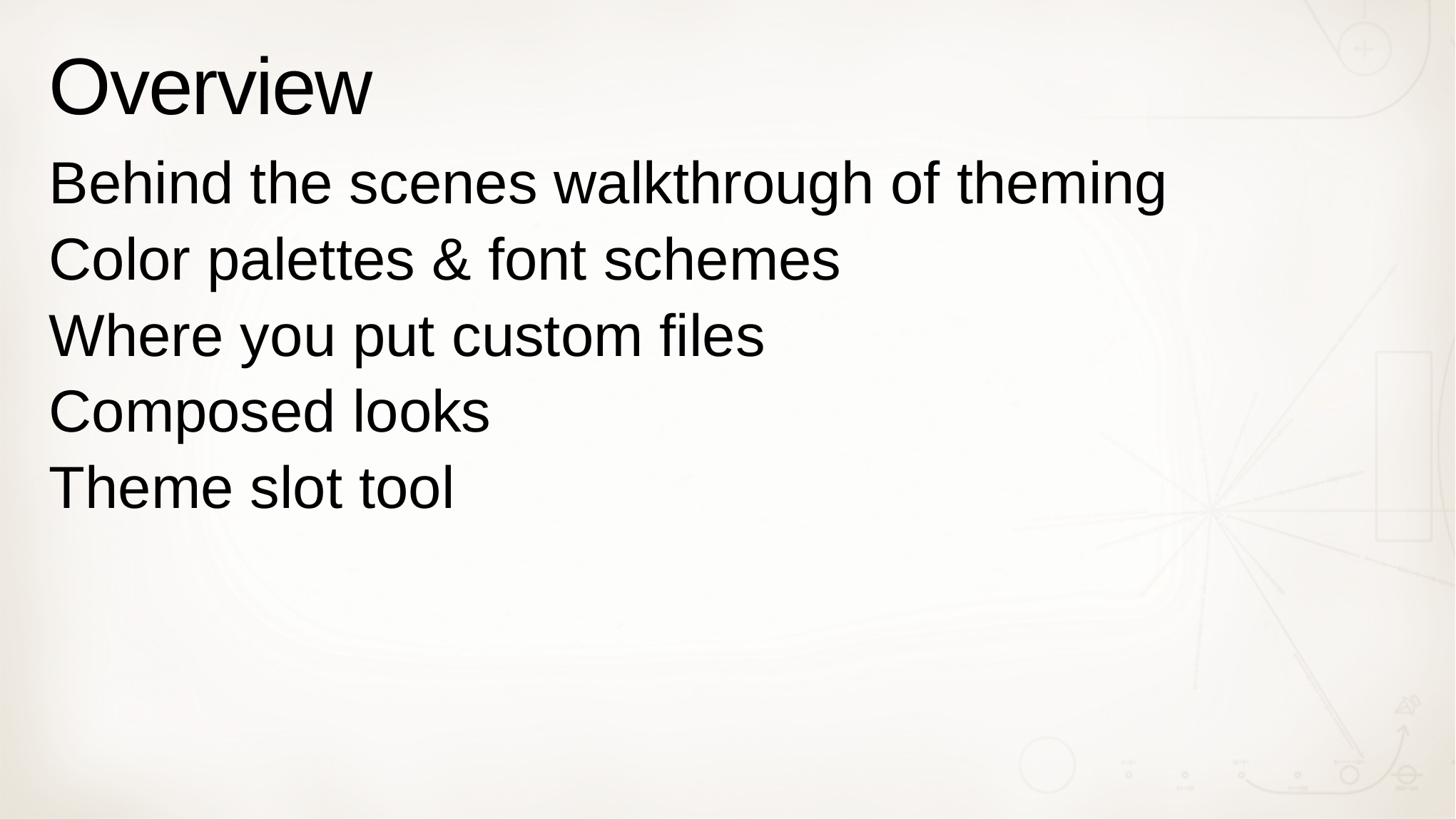

# Overview
Behind the scenes walkthrough of theming
Color palettes & font schemes
Where you put custom files
Composed looks
Theme slot tool